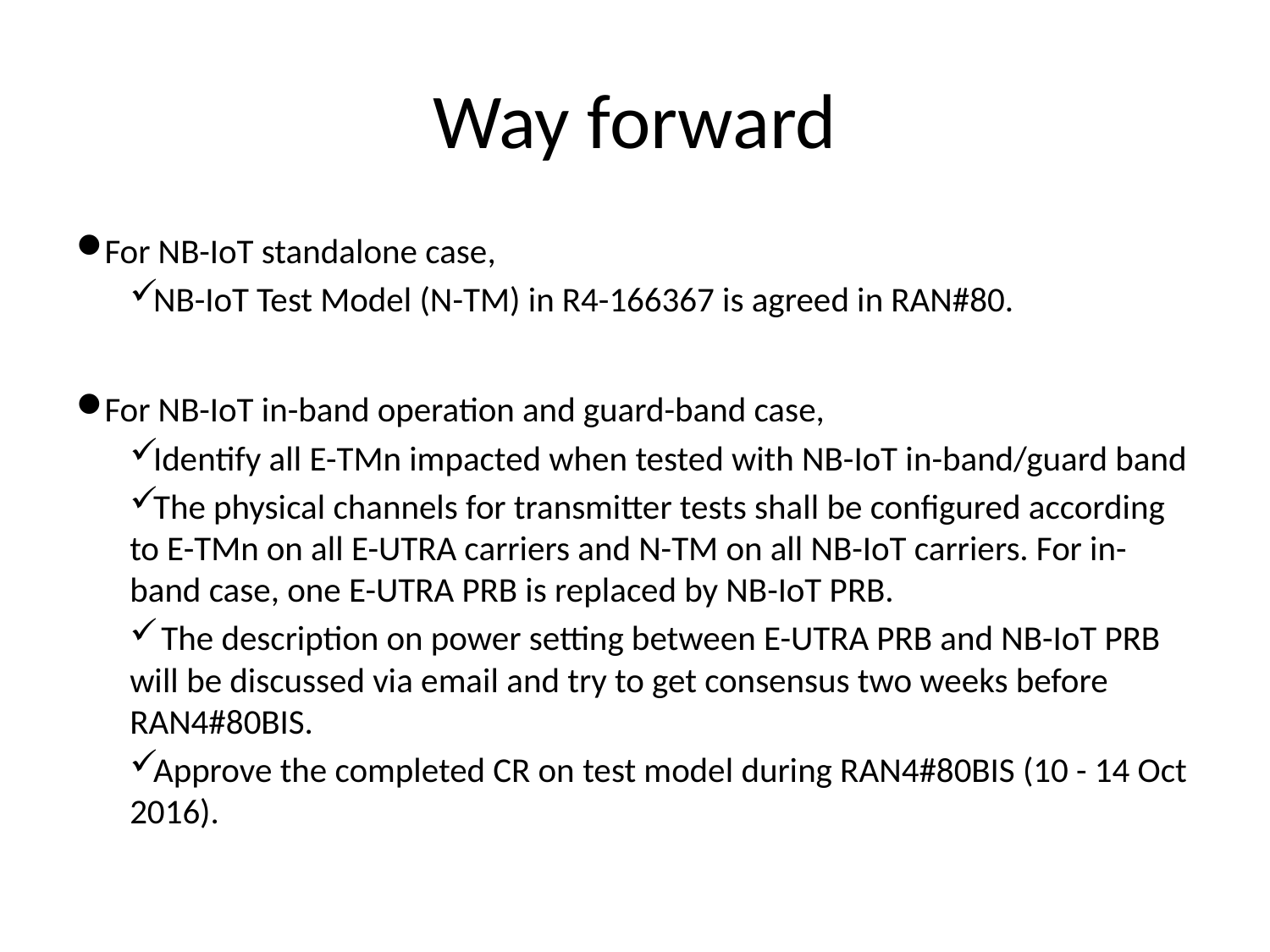

# Way forward
For NB-IoT standalone case,
NB-IoT Test Model (N-TM) in R4-166367 is agreed in RAN#80.

For NB-IoT in-band operation and guard-band case,
Identify all E-TMn impacted when tested with NB-IoT in-band/guard band
The physical channels for transmitter tests shall be configured according to E-TMn on all E-UTRA carriers and N-TM on all NB-IoT carriers. For in-band case, one E-UTRA PRB is replaced by NB-IoT PRB.
 The description on power setting between E-UTRA PRB and NB-IoT PRB will be discussed via email and try to get consensus two weeks before RAN4#80BIS.
Approve the completed CR on test model during RAN4#80BIS (10 - 14 Oct 2016).